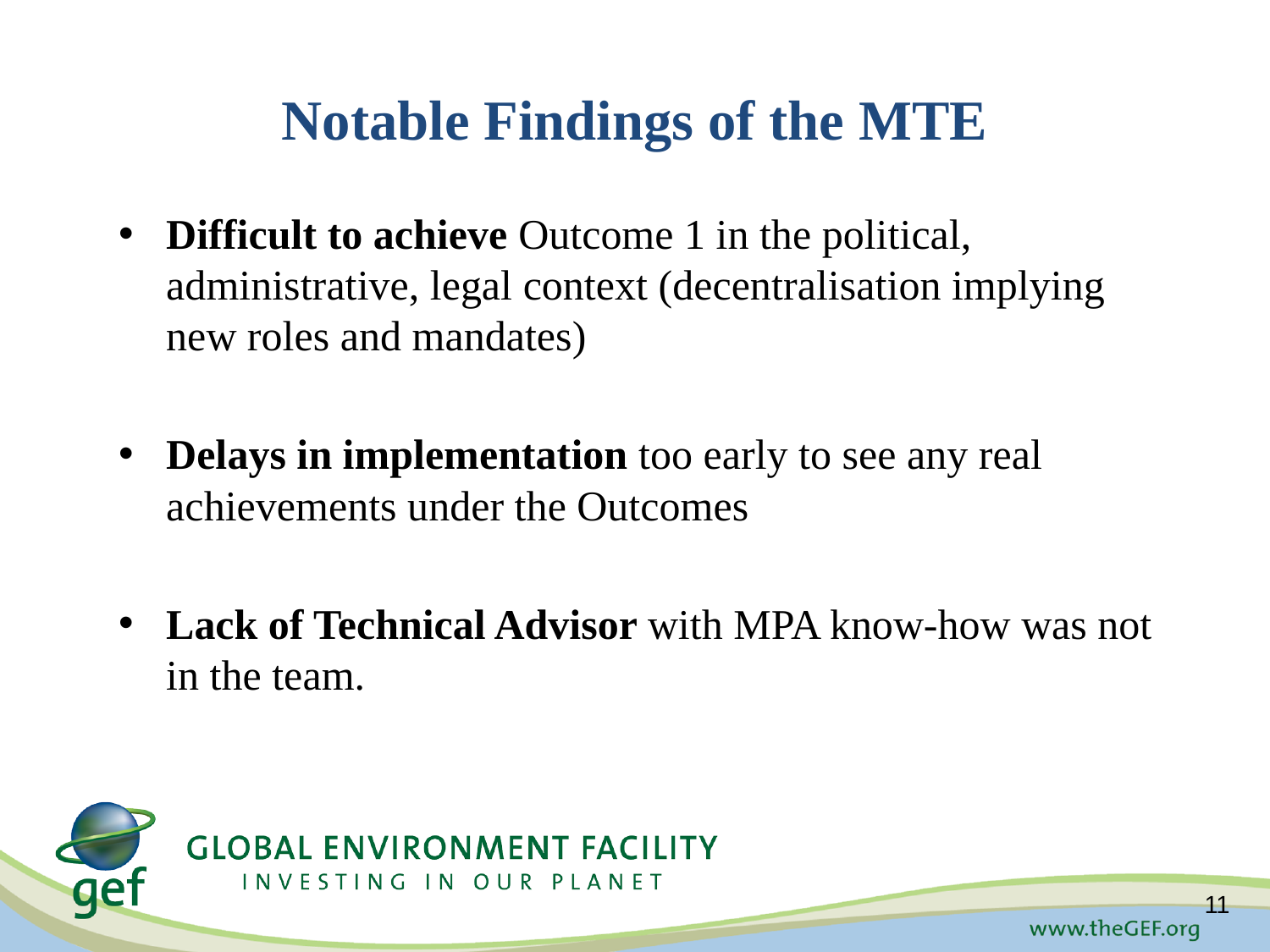

# Notable Findings of the MTE
Difficult to achieve Outcome 1 in the political, administrative, legal context (decentralisation implying new roles and mandates)

Delays in implementation too early to see any real achievements under the Outcomes

Lack of Technical Advisor with MPA know-how was not in the team.

11